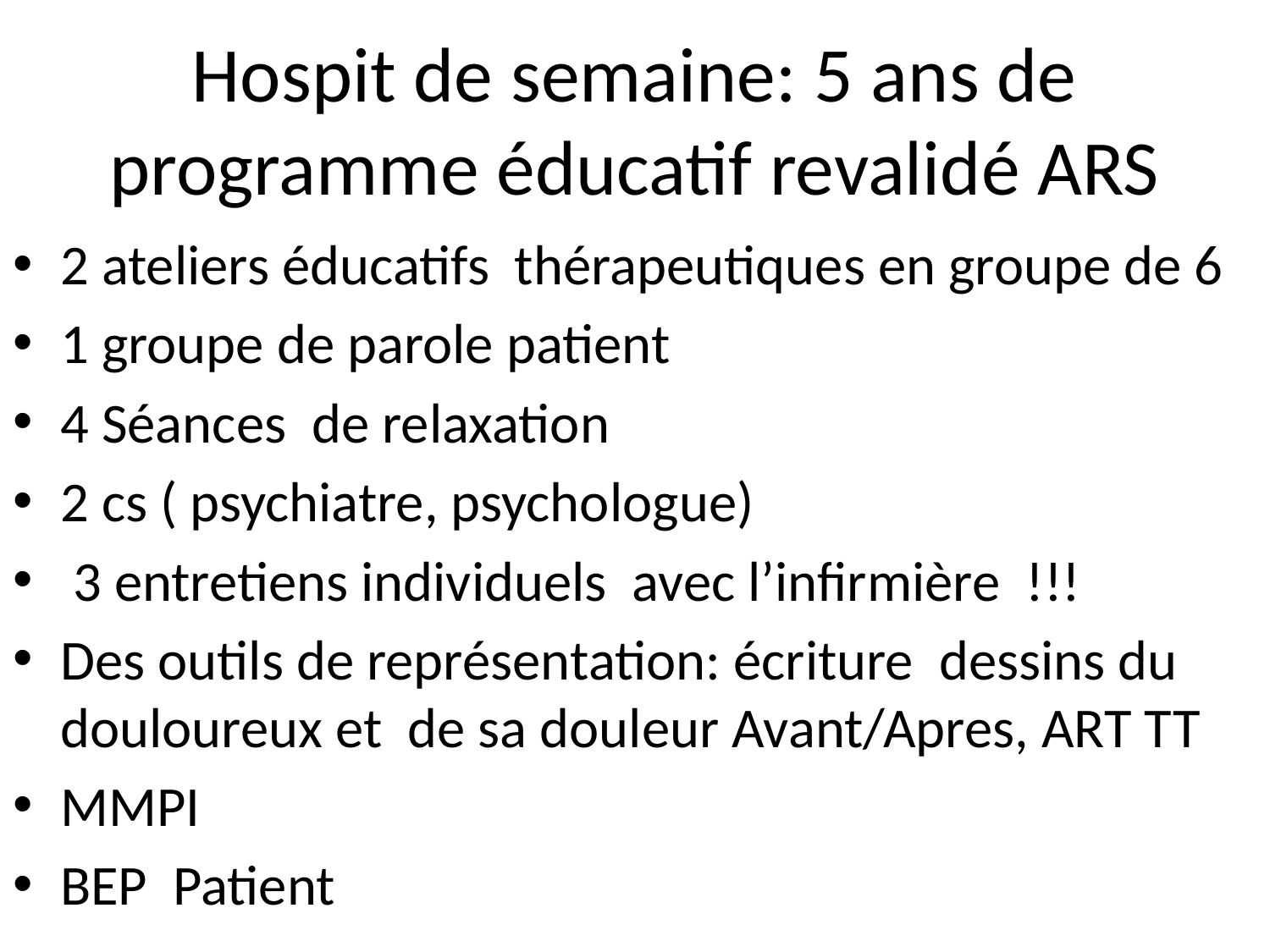

# Hospit de semaine: 5 ans de programme éducatif revalidé ARS
2 ateliers éducatifs  thérapeutiques en groupe de 6
1 groupe de parole patient
4 Séances  de relaxation
2 cs ( psychiatre, psychologue)
 3 entretiens individuels  avec l’infirmière  !!!
Des outils de représentation: écriture  dessins du douloureux et  de sa douleur Avant/Apres, ART TT
MMPI
BEP  Patient